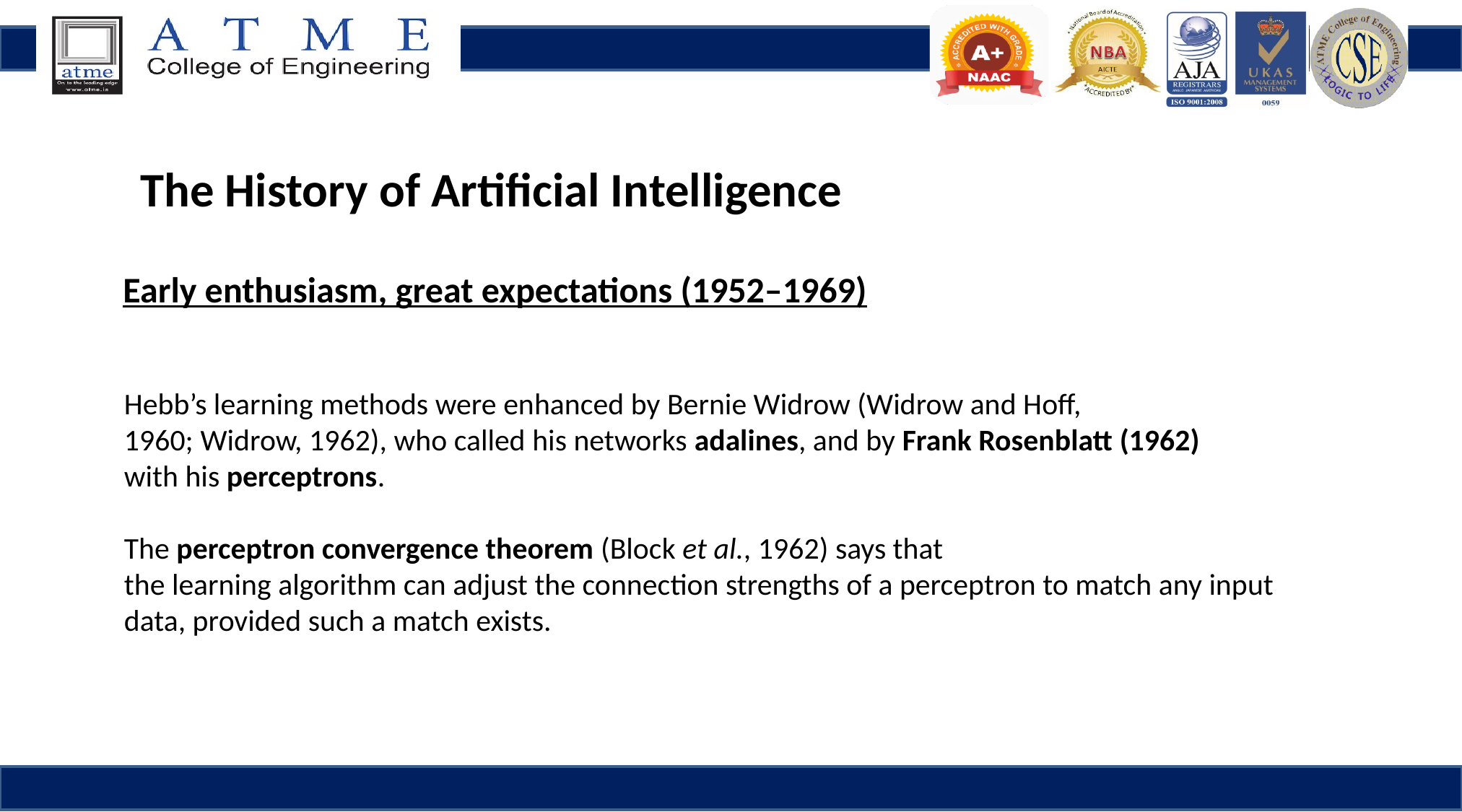

The History of Artificial Intelligence
Early enthusiasm, great expectations (1952–1969)
Hebb’s learning methods were enhanced by Bernie Widrow (Widrow and Hoff,
1960; Widrow, 1962), who called his networks adalines, and by Frank Rosenblatt (1962)
with his perceptrons.

The perceptron convergence theorem (Block et al., 1962) says that
the learning algorithm can adjust the connection strengths of a perceptron to match any input
data, provided such a match exists.